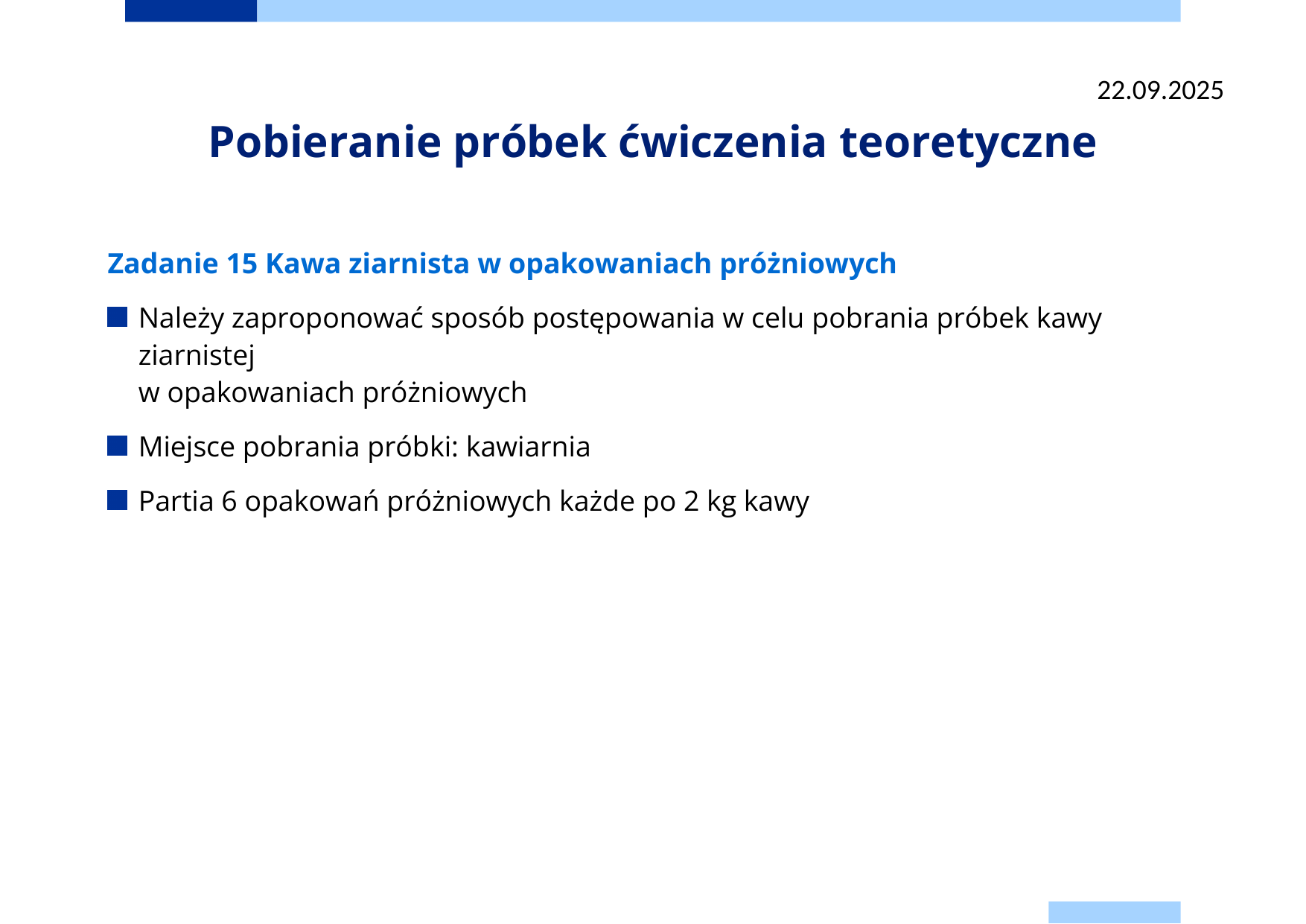

22.09.2025
# Pobieranie próbek ćwiczenia teoretyczne
Zadanie 15 Kawa ziarnista w opakowaniach próżniowych
Należy zaproponować sposób postępowania w celu pobrania próbek kawy ziarnistej
w opakowaniach próżniowych
Miejsce pobrania próbki: kawiarnia
Partia 6 opakowań próżniowych każde po 2 kg kawy